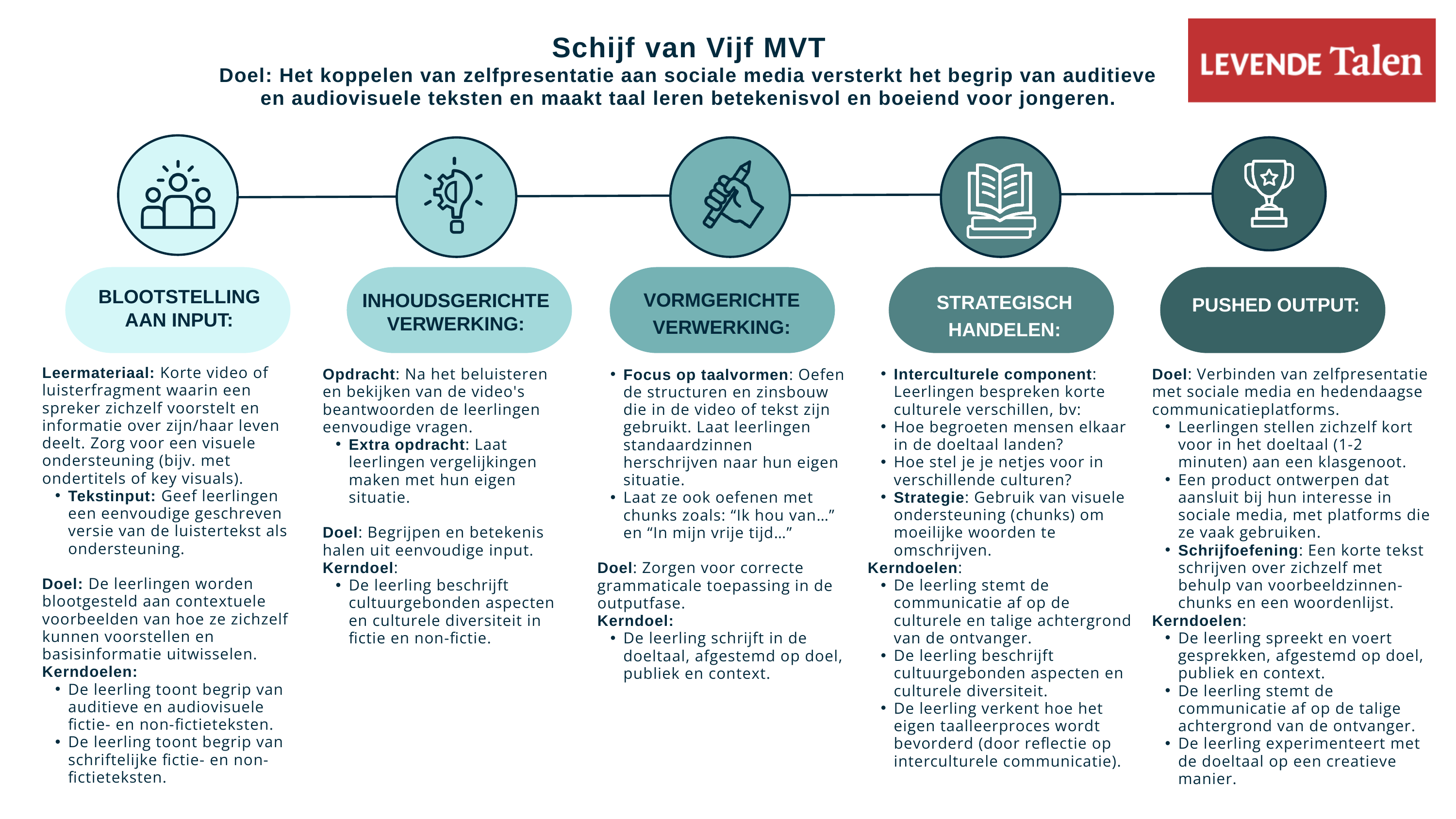

Schijf van Vijf MVT
Doel: Het koppelen van zelfpresentatie aan sociale media versterkt het begrip van auditieve en audiovisuele teksten en maakt taal leren betekenisvol en boeiend voor jongeren.

VORMGERICHTE VERWERKING:
BLOOTSTELLING AAN INPUT:
STRATEGISCH HANDELEN:
INHOUDSGERICHTE VERWERKING:
PUSHED OUTPUT:
Leermateriaal: Korte video of luisterfragment waarin een spreker zichzelf voorstelt en informatie over zijn/haar leven deelt. Zorg voor een visuele ondersteuning (bijv. met ondertitels of key visuals).
Tekstinput: Geef leerlingen een eenvoudige geschreven versie van de luistertekst als ondersteuning.

Doel: De leerlingen worden blootgesteld aan contextuele voorbeelden van hoe ze zichzelf kunnen voorstellen en basisinformatie uitwisselen.
Kerndoelen:
De leerling toont begrip van auditieve en audiovisuele fictie- en non-fictieteksten.
De leerling toont begrip van schriftelijke fictie- en non-fictieteksten.

Opdracht: Na het beluisteren en bekijken van de video's beantwoorden de leerlingen eenvoudige vragen.
Extra opdracht: Laat leerlingen vergelijkingen maken met hun eigen situatie.

Doel: Begrijpen en betekenis halen uit eenvoudige input.
Kerndoel:
De leerling beschrijft cultuurgebonden aspecten en culturele diversiteit in fictie en non-fictie.

Interculturele component: Leerlingen bespreken korte culturele verschillen, bv:
Hoe begroeten mensen elkaar in de doeltaal landen?
Hoe stel je je netjes voor in verschillende culturen?
Strategie: Gebruik van visuele ondersteuning (chunks) om moeilijke woorden te omschrijven.
Kerndoelen:
De leerling stemt de communicatie af op de culturele en talige achtergrond van de ontvanger.
De leerling beschrijft cultuurgebonden aspecten en culturele diversiteit.
De leerling verkent hoe het eigen taalleerproces wordt bevorderd (door reflectie op interculturele communicatie).

Doel: Verbinden van zelfpresentatie met sociale media en hedendaagse communicatieplatforms.
Leerlingen stellen zichzelf kort voor in het doeltaal (1-2 minuten) aan een klasgenoot.
Een product ontwerpen dat aansluit bij hun interesse in sociale media, met platforms die ze vaak gebruiken.
Schrijfoefening: Een korte tekst schrijven over zichzelf met behulp van voorbeeldzinnen-chunks en een woordenlijst.
Kerndoelen:
De leerling spreekt en voert gesprekken, afgestemd op doel, publiek en context.
De leerling stemt de communicatie af op de talige achtergrond van de ontvanger.
De leerling experimenteert met de doeltaal op een creatieve manier.

Focus op taalvormen: Oefen de structuren en zinsbouw die in de video of tekst zijn gebruikt. Laat leerlingen standaardzinnen herschrijven naar hun eigen situatie.
Laat ze ook oefenen met chunks zoals: “Ik hou van…” en “In mijn vrije tijd…”

Doel: Zorgen voor correcte grammaticale toepassing in de outputfase.
Kerndoel:
De leerling schrijft in de doeltaal, afgestemd op doel, publiek en context.